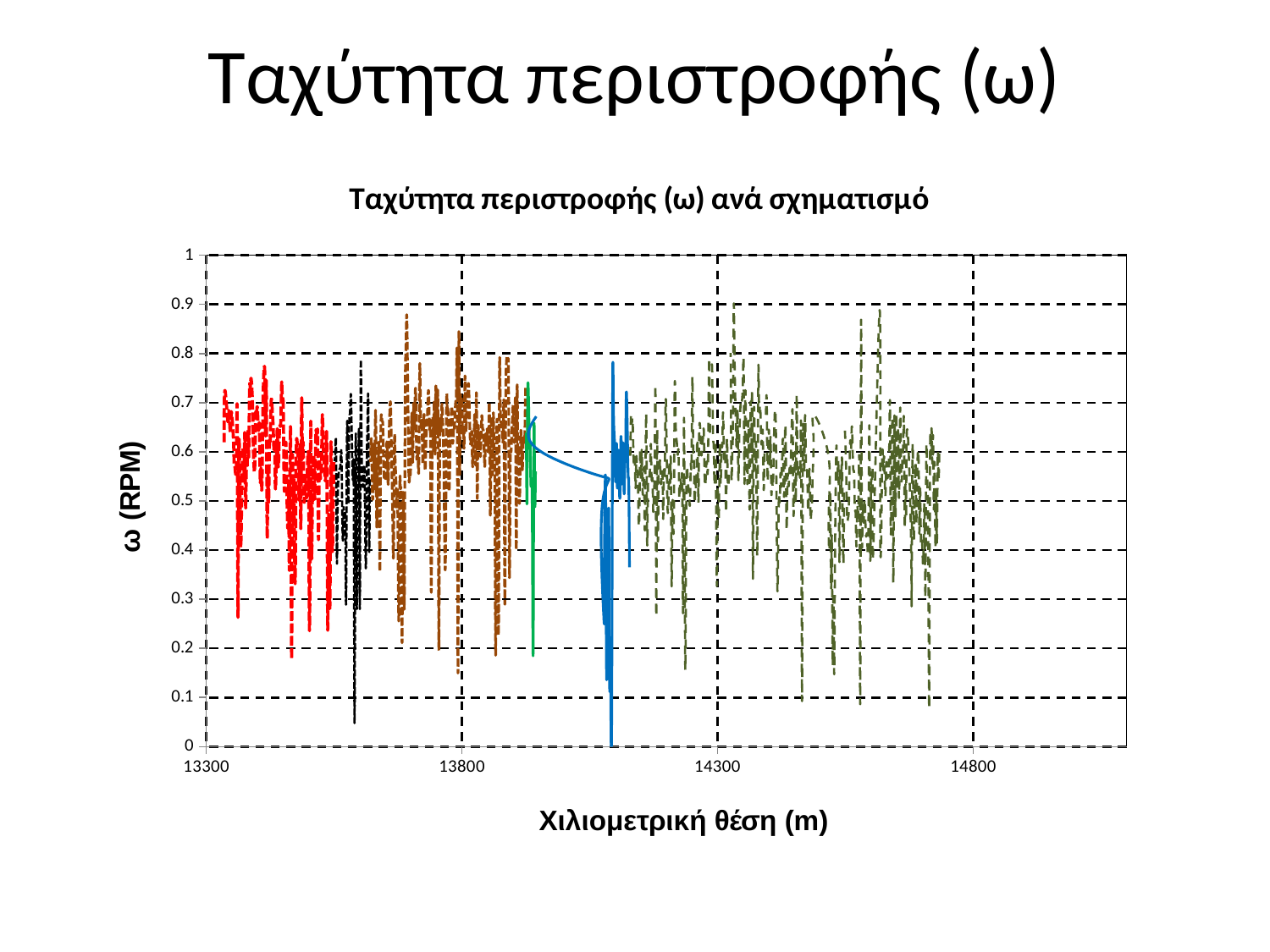

# Ταχύτητα περιστροφής (ω)

### Chart: Ταχύτητα περιστροφής (ω) ανά σχηματισμό

| Category |  |  |  |  |  |  |  |  |
|---|---|---|---|---|---|---|---|---|